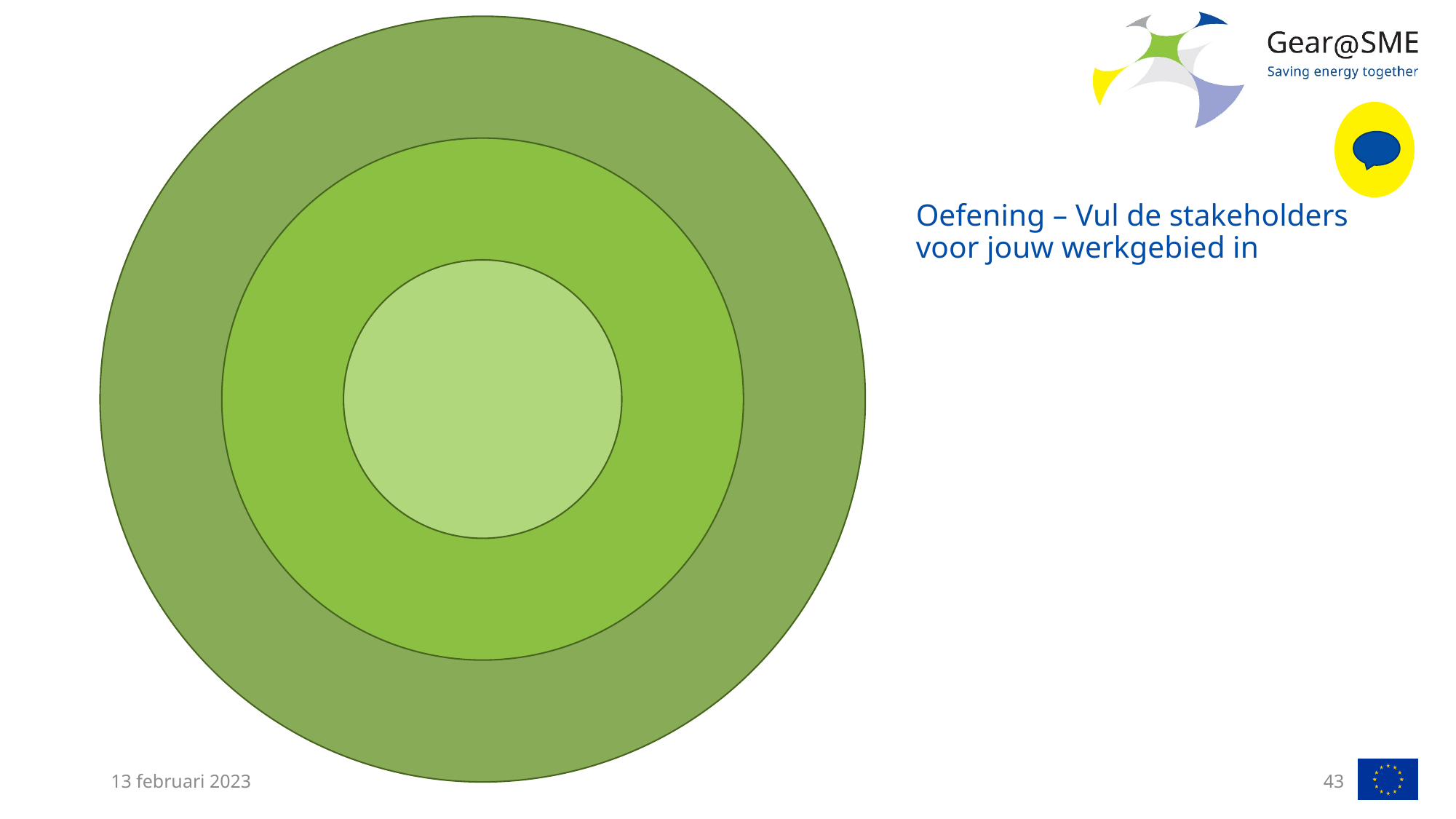

# Oefening – Vul de stakeholders voor jouw werkgebied in
13 februari 2023
43